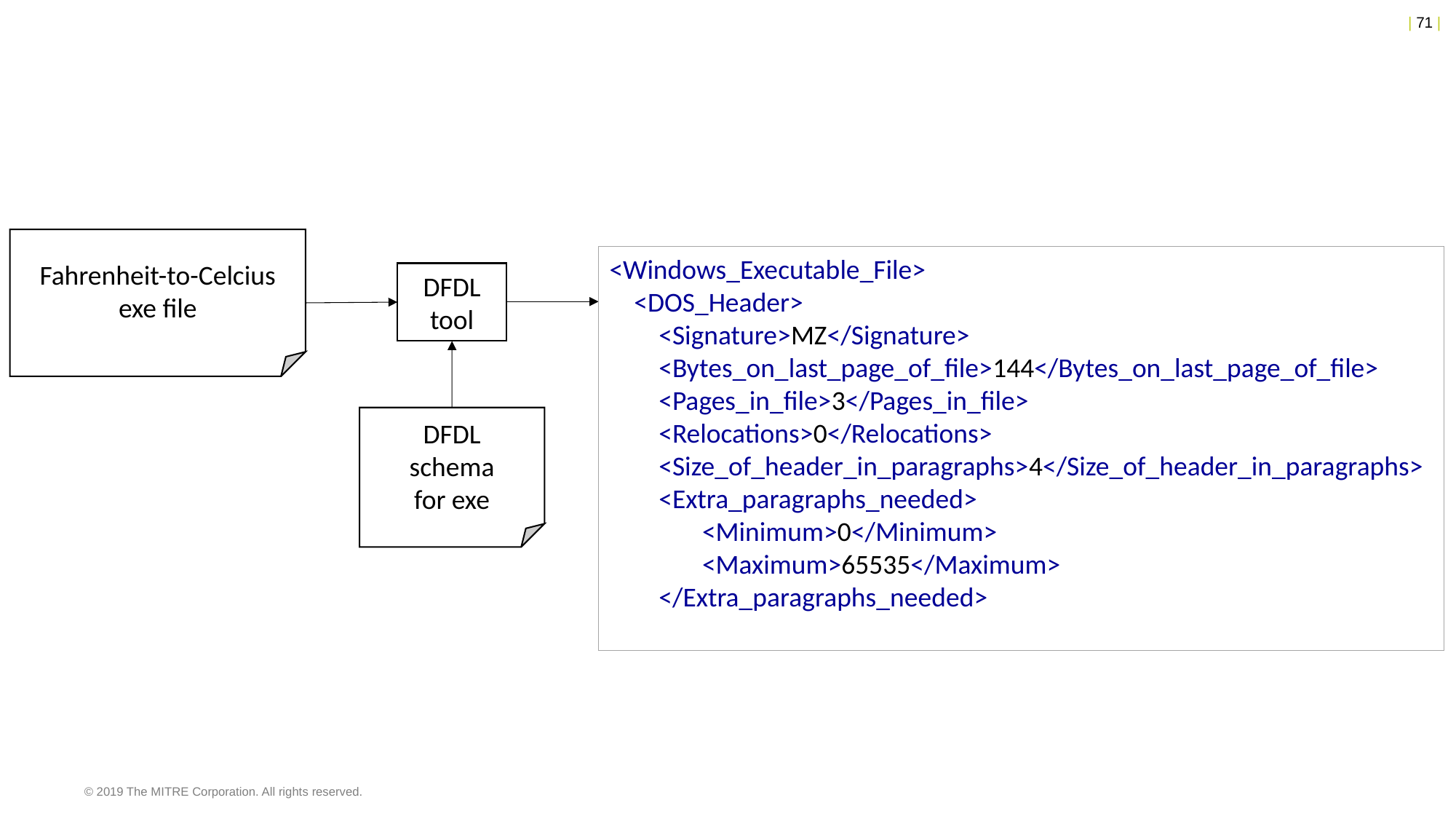

Fahrenheit-to-Celcius
exe file
<Windows_Executable_File>
    <DOS_Header>
        <Signature>MZ</Signature>
        <Bytes_on_last_page_of_file>144</Bytes_on_last_page_of_file>
        <Pages_in_file>3</Pages_in_file>
        <Relocations>0</Relocations>
        <Size_of_header_in_paragraphs>4</Size_of_header_in_paragraphs>
        <Extra_paragraphs_needed>
               <Minimum>0</Minimum>
               <Maximum>65535</Maximum>
        </Extra_paragraphs_needed>

DFDL
tool
DFDL
schema
for exe
© 2019 The MITRE Corporation. All rights reserved.